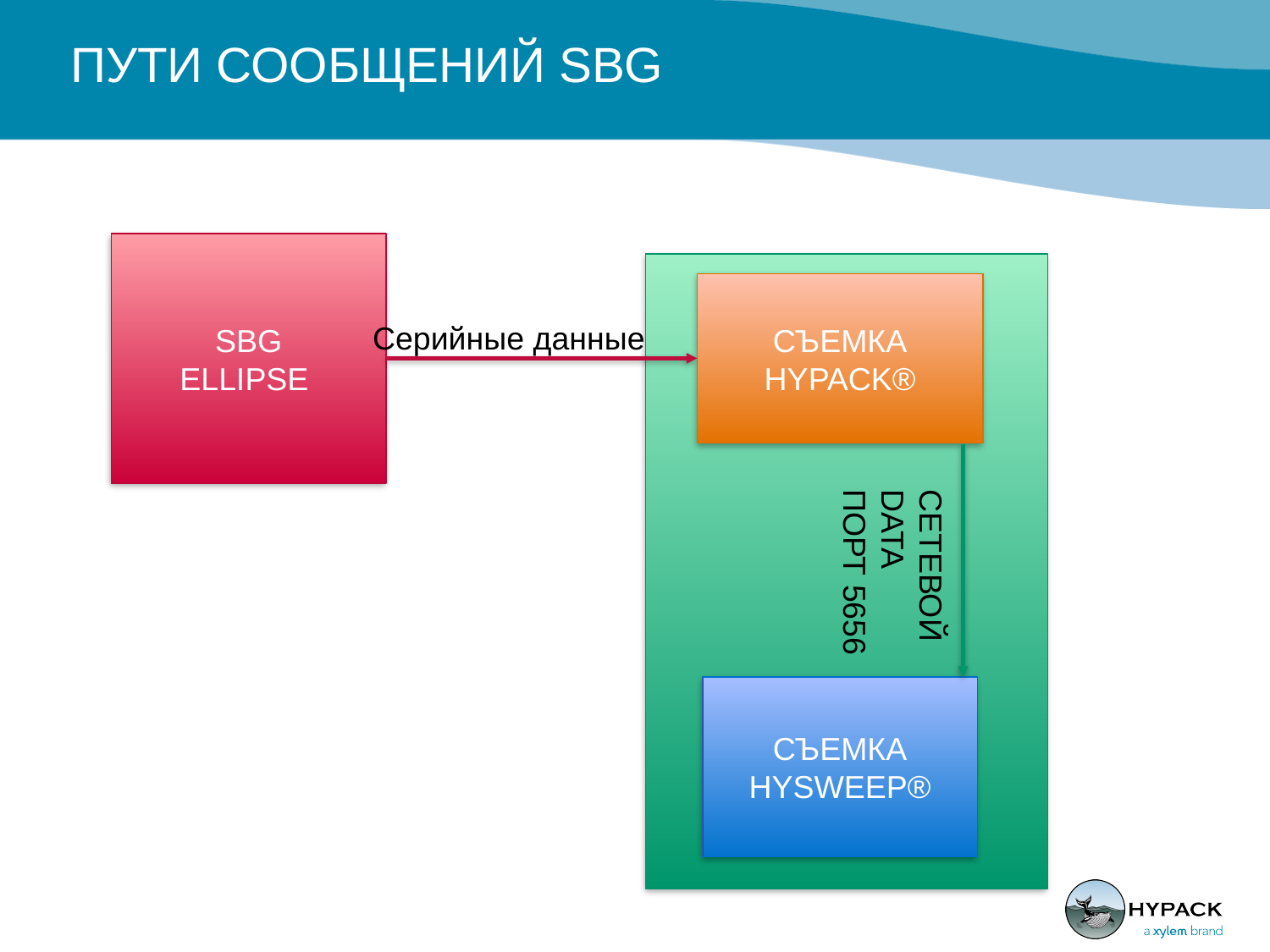

# ПУТИ СООБЩЕНИЙ SBG
SBG
ELLIPSE

СЪЕМКА HYPACK®
Серийные данные
СЕТЕВОЙ
DATA
ПОРТ 5656
СЪЕМКА HYSWEEP®